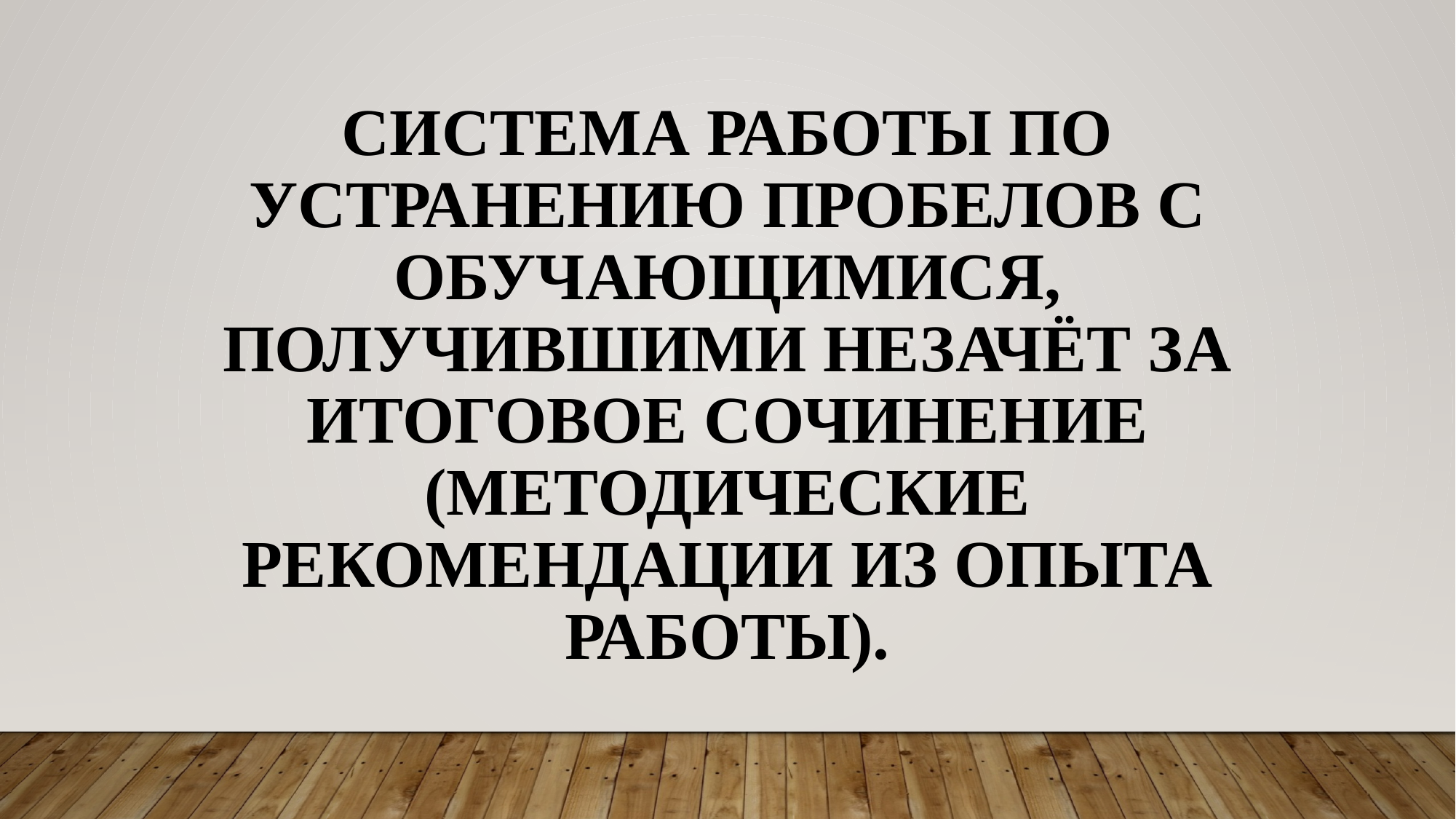

Система работы по устранению пробелов с обучающимися, получившими незачёт за итоговое сочинение (методические рекомендации из опыта работы).